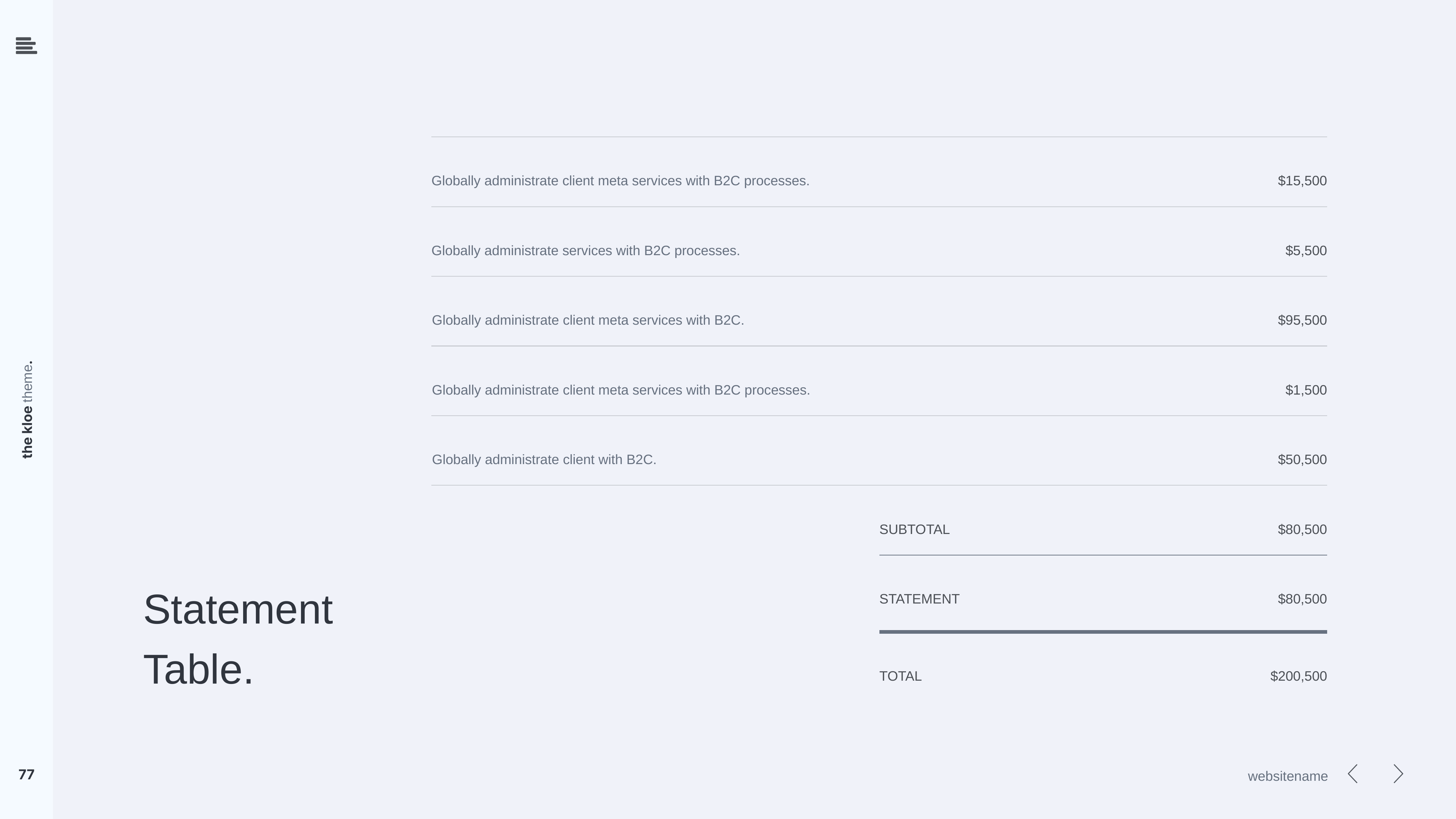

Globally administrate client meta services with B2C processes.
$15,500

Globally administrate services with B2C processes.
$5,500

Globally administrate client meta services with B2C.
$95,500

Globally administrate client meta services with B2C processes.
$1,500

Globally administrate client with B2C.
$50,500

SUBTOTAL
$80,500

Statement
Table.
STATEMENT
$80,500

TOTAL
$200,500
77